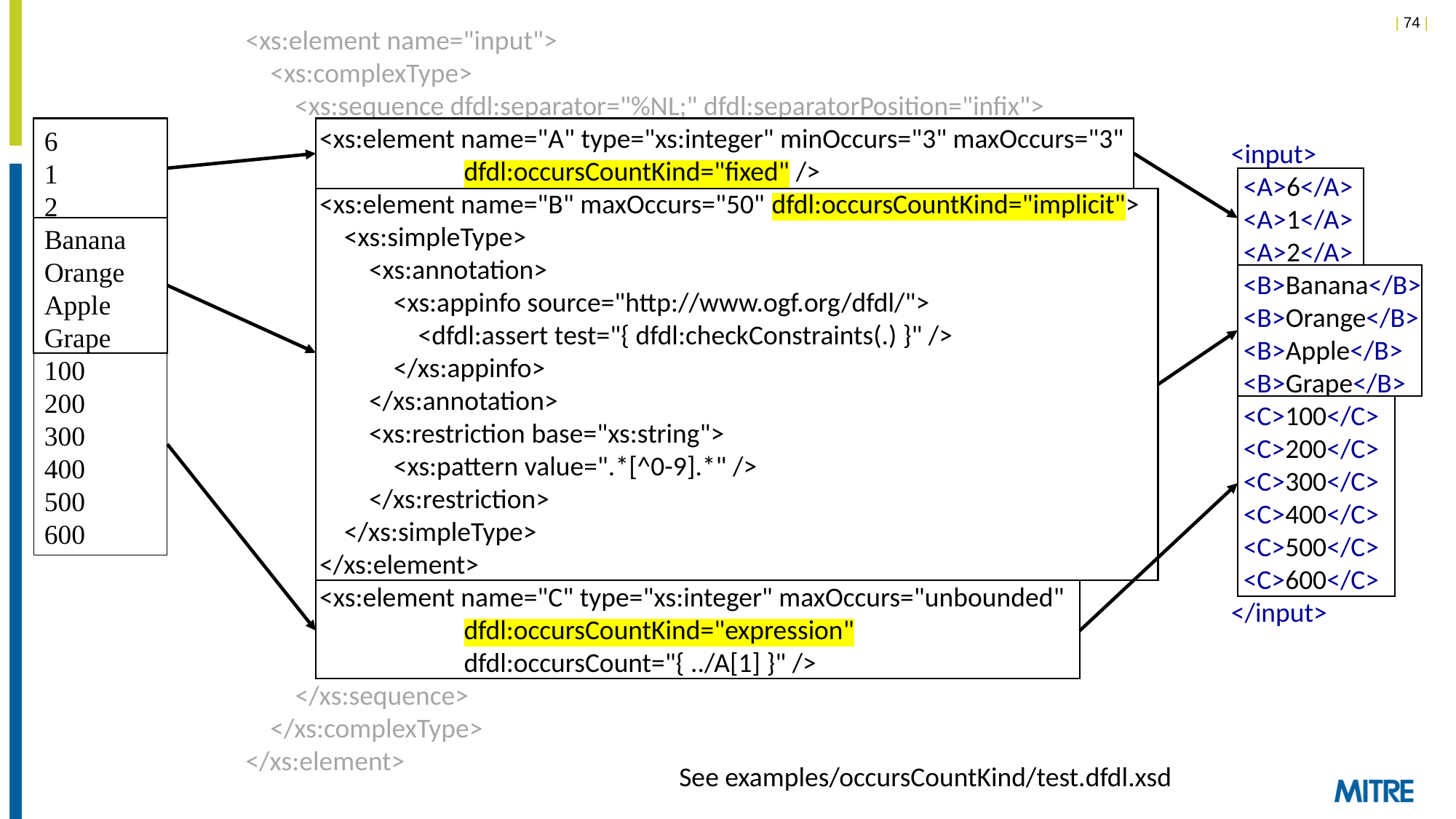

<xs:element name="input">
    <xs:complexType>
        <xs:sequence dfdl:separator="%NL;" dfdl:separatorPosition="infix">
            <xs:element name="A" type="xs:integer" minOccurs="3" maxOccurs="3"
		dfdl:occursCountKind="fixed" />
            <xs:element name="B" maxOccurs="50" dfdl:occursCountKind="implicit">
                <xs:simpleType>
                    <xs:annotation>
                        <xs:appinfo source="http://www.ogf.org/dfdl/">
                            <dfdl:assert test="{ dfdl:checkConstraints(.) }" />
                        </xs:appinfo>
                    </xs:annotation>
                    <xs:restriction base="xs:string">
                        <xs:pattern value=".*[^0-9].*" />
                    </xs:restriction>
                </xs:simpleType>
            </xs:element>
            <xs:element name="C" type="xs:integer" maxOccurs="unbounded"
		dfdl:occursCountKind="expression"
 		dfdl:occursCount="{ ../A[1] }" />
        </xs:sequence>
    </xs:complexType>
</xs:element>
6
1
2
Banana
Orange
Apple
Grape
100
200
300
400
500
600

<input>
  <A>6</A>
  <A>1</A>
  <A>2</A>
  <B>Banana</B>
  <B>Orange</B>
  <B>Apple</B>
  <B>Grape</B>
  <C>100</C>
  <C>200</C>
  <C>300</C>
  <C>400</C>
  <C>500</C>
  <C>600</C>
</input>

See examples/occursCountKind/test.dfdl.xsd